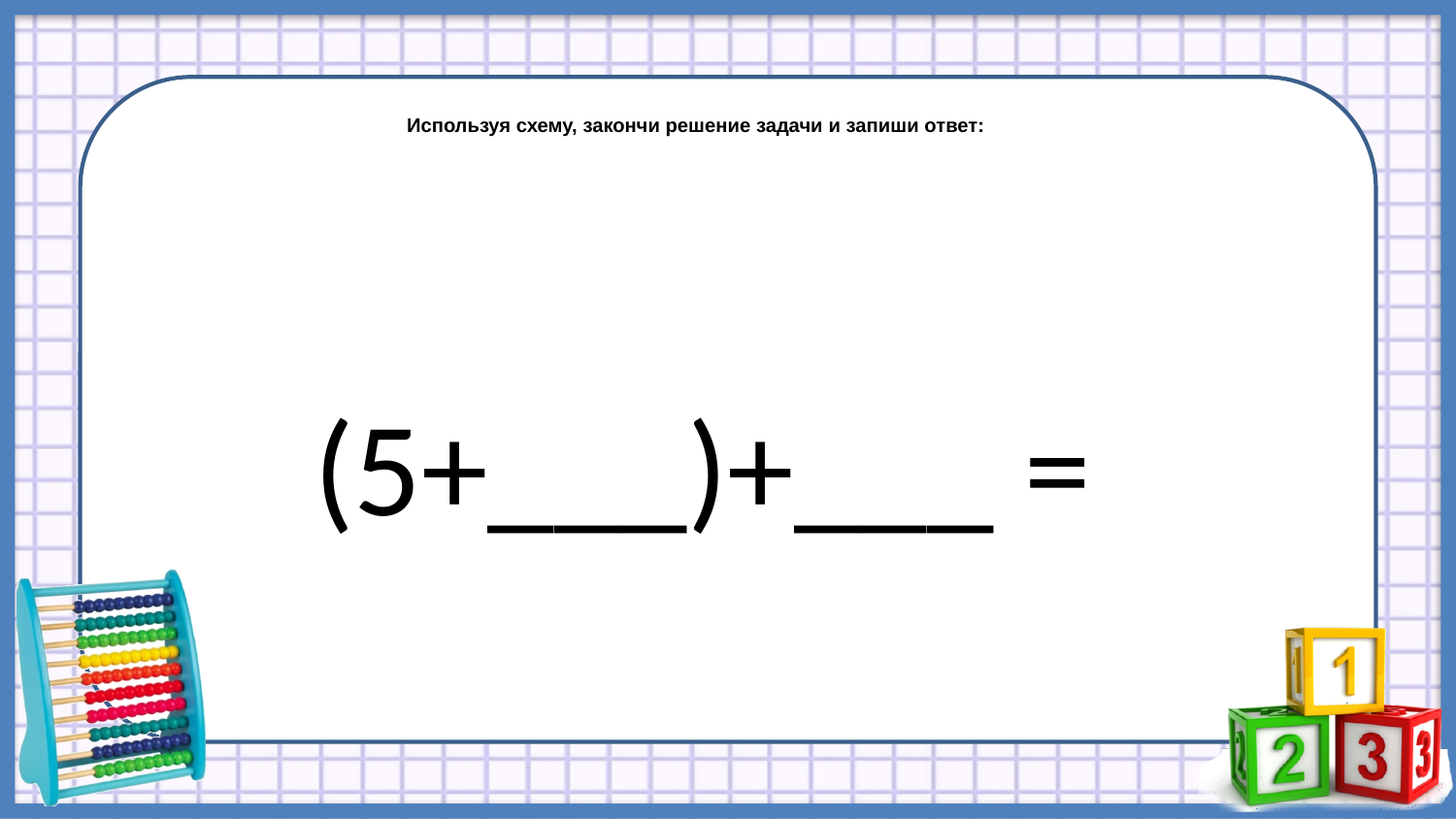

# Используя схему, закончи решение задачи и запиши ответ:
  (5+___)+___ =